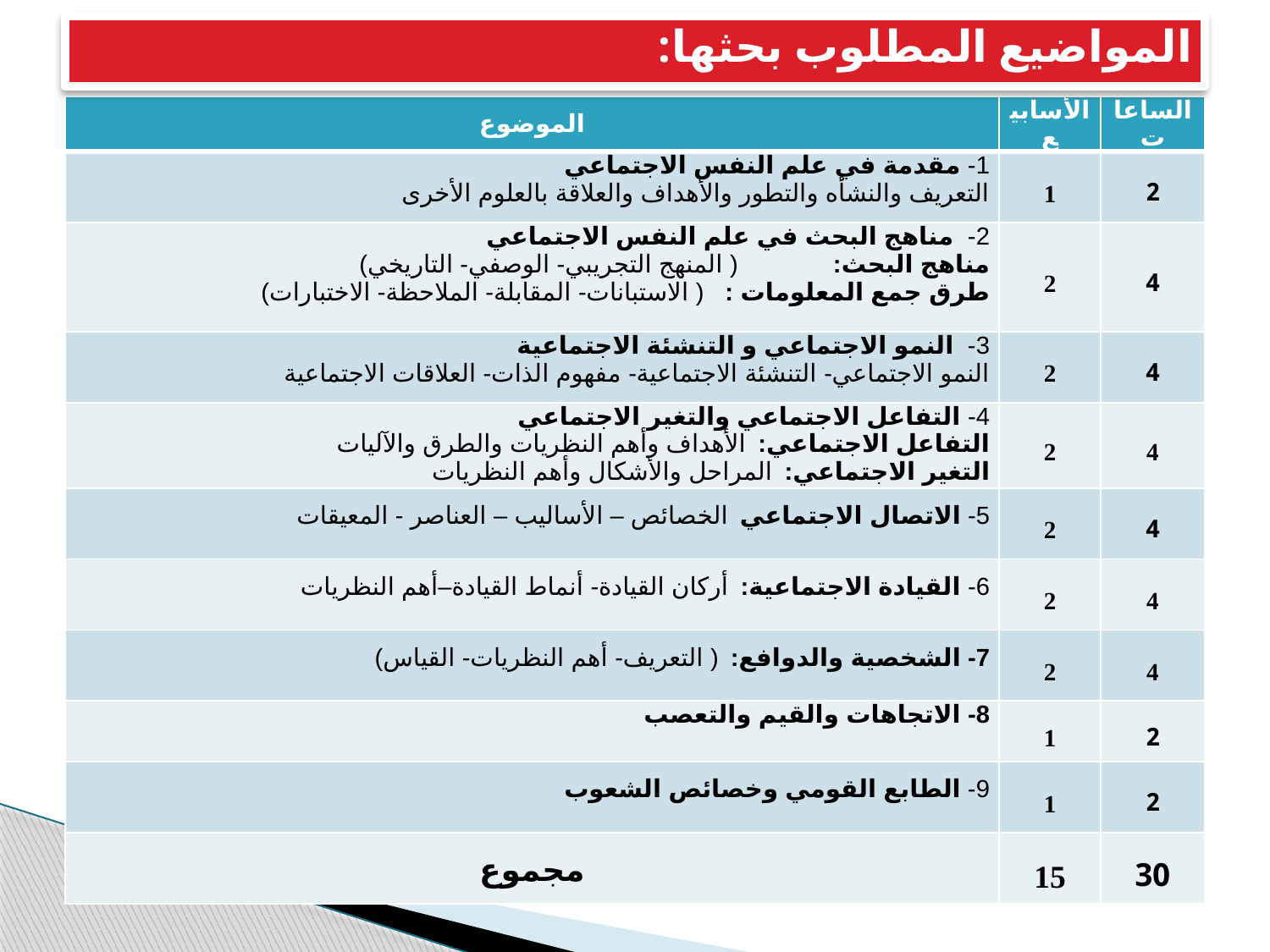

# المواضيع المطلوب بحثها:
| الموضوع | الأسابيع | الساعات |
| --- | --- | --- |
| 1- مقدمة في علم النفس الاجتماعي التعريف والنشأه والتطور والأهداف والعلاقة بالعلوم الأخرى | 1 | 2 |
| 2- مناهج البحث في علم النفس الاجتماعي مناهج البحث: ( المنهج التجريبي- الوصفي- التاريخي) طرق جمع المعلومات : ( الاستبانات- المقابلة- الملاحظة- الاختبارات) | 2 | 4 |
| 3- النمو الاجتماعي و التنشئة الاجتماعية النمو الاجتماعي- التنشئة الاجتماعية- مفهوم الذات- العلاقات الاجتماعية | 2 | 4 |
| 4- التفاعل الاجتماعي والتغير الاجتماعي التفاعل الاجتماعي: الأهداف وأهم النظريات والطرق والآليات التغير الاجتماعي: المراحل والأشكال وأهم النظريات | 2 | 4 |
| 5- الاتصال الاجتماعي الخصائص – الأساليب – العناصر - المعيقات | 2 | 4 |
| 6- القيادة الاجتماعية: أركان القيادة- أنماط القيادة–أهم النظريات | 2 | 4 |
| 7- الشخصية والدوافع: ( التعريف- أهم النظريات- القياس) | 2 | 4 |
| 8- الاتجاهات والقيم والتعصب | 1 | 2 |
| 9- الطابع القومي وخصائص الشعوب | 1 | 2 |
| مجموع | 15 | 30 |